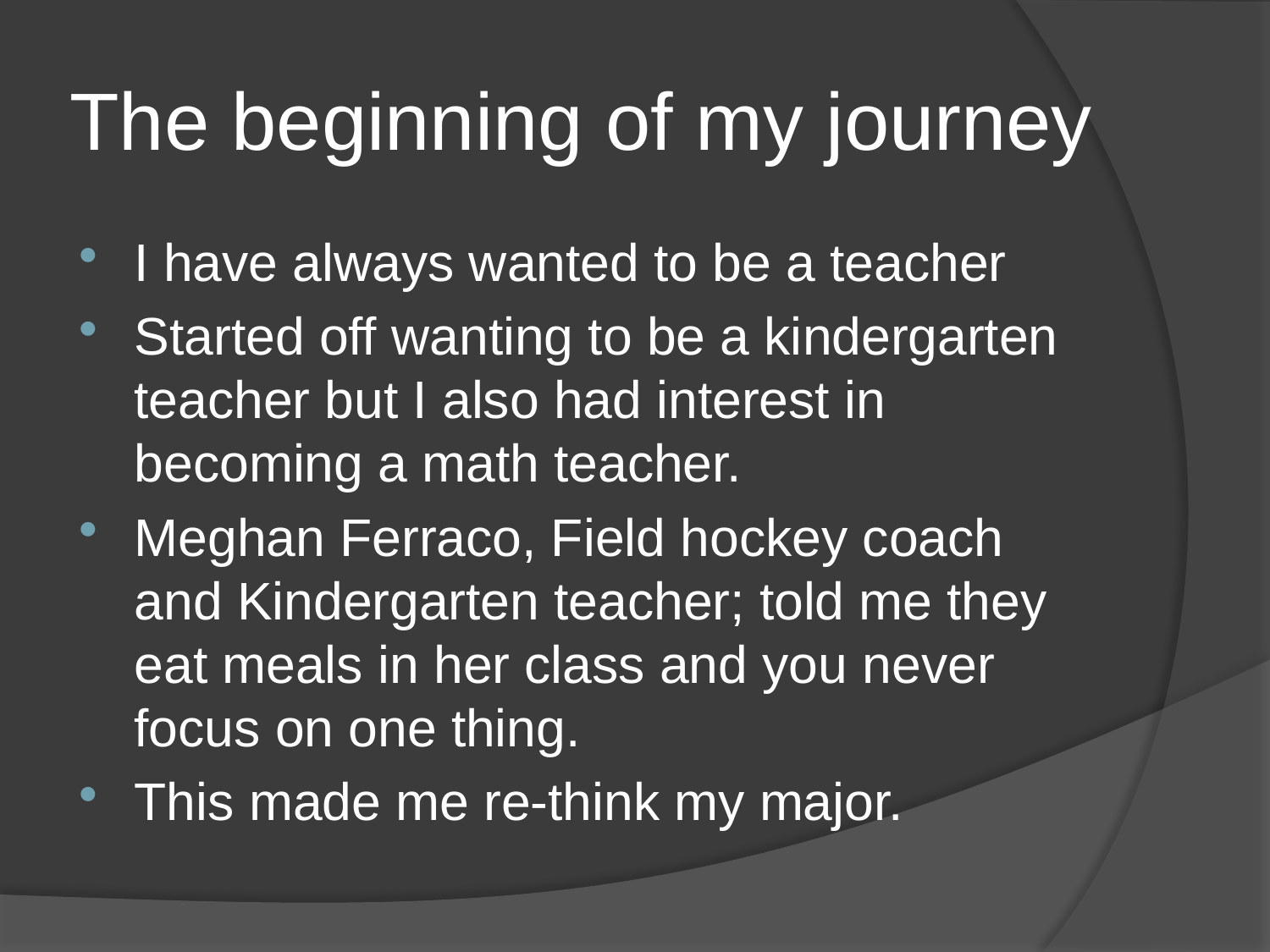

# The beginning of my journey
I have always wanted to be a teacher
Started off wanting to be a kindergarten teacher but I also had interest in becoming a math teacher.
Meghan Ferraco, Field hockey coach and Kindergarten teacher; told me they eat meals in her class and you never focus on one thing.
This made me re-think my major.